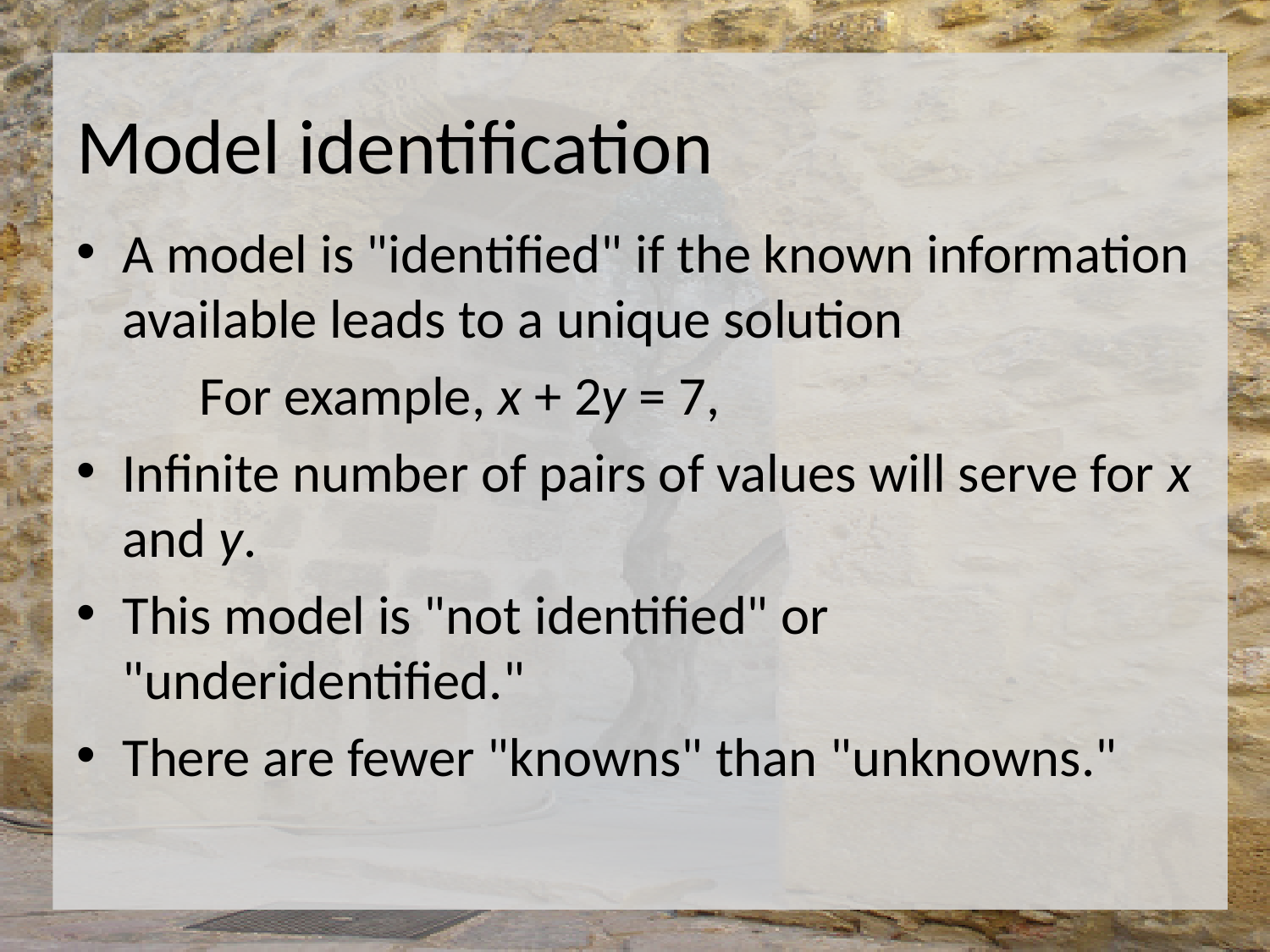

# Model identification
A model is "identified" if the known information available leads to a unique solution
	For example, x + 2y = 7,
Infinite number of pairs of values will serve for x and y.
This model is "not identified" or "underidentified."
There are fewer "knowns" than "unknowns."